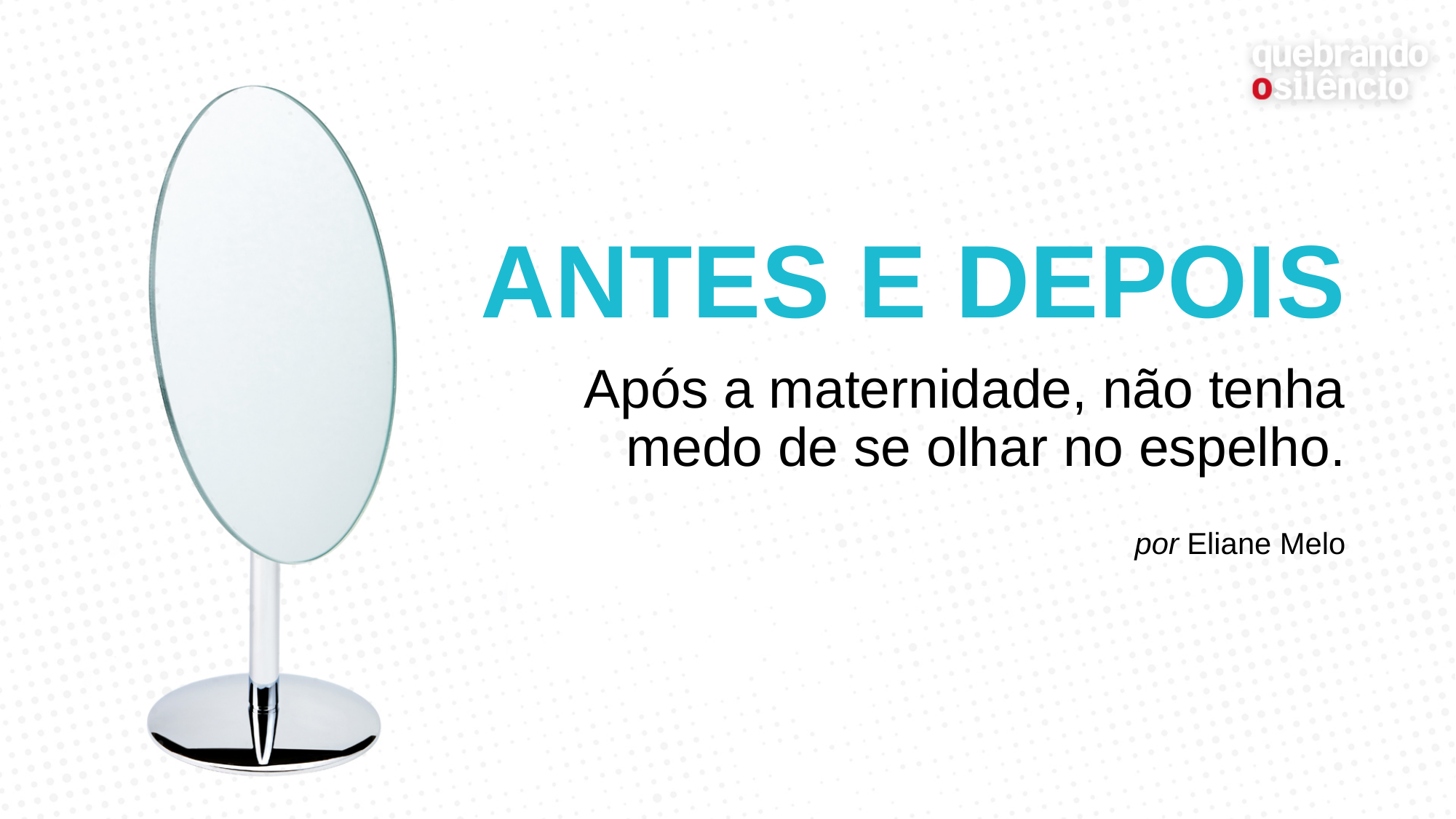

# ANTES E DEPOIS
Após a maternidade, não tenha medo de se olhar no espelho.
por Eliane Melo